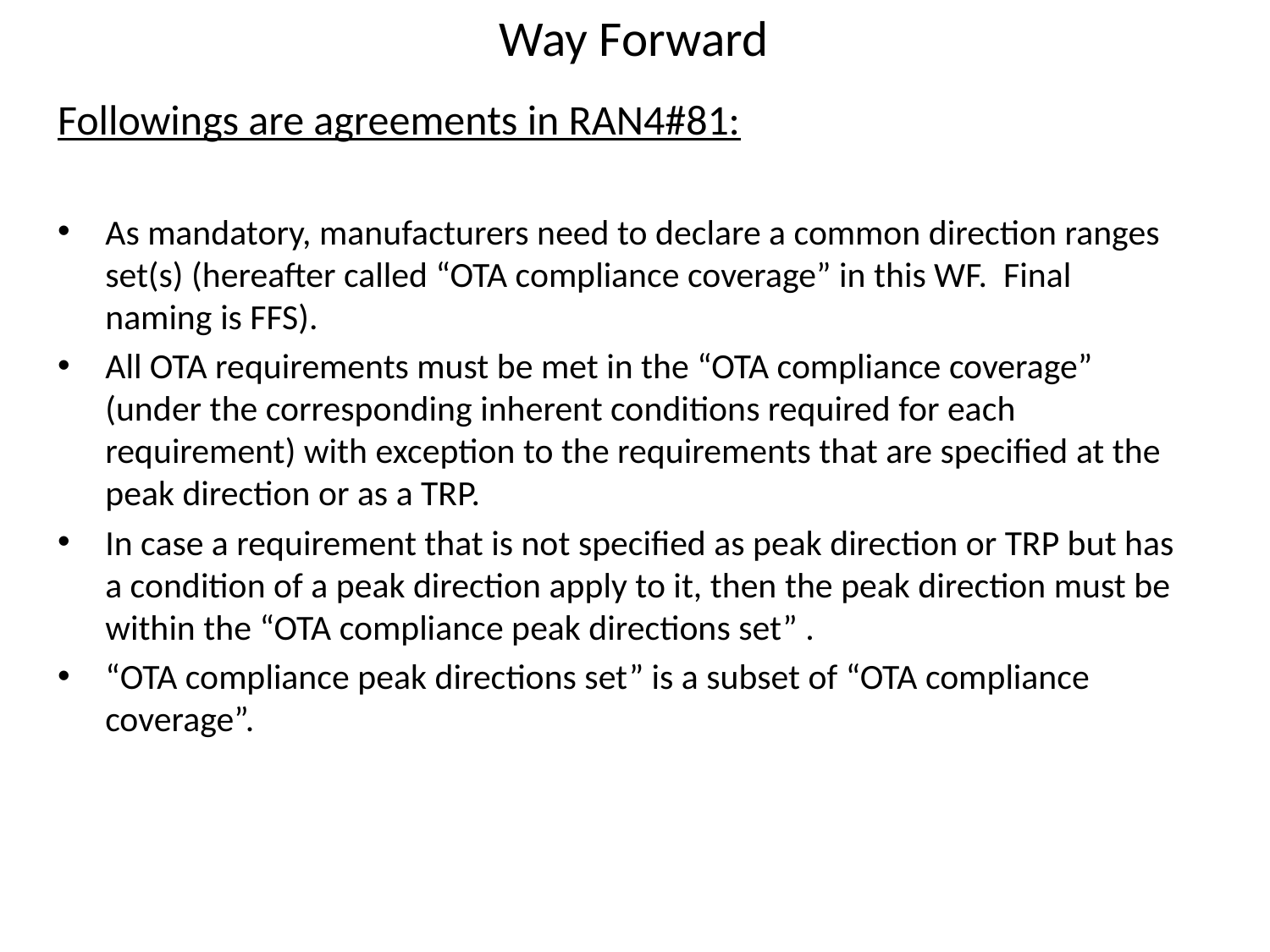

# Way Forward
Followings are agreements in RAN4#81:

As mandatory, manufacturers need to declare a common direction ranges set(s) (hereafter called “OTA compliance coverage” in this WF.  Final naming is FFS).
All OTA requirements must be met in the “OTA compliance coverage” (under the corresponding inherent conditions required for each requirement) with exception to the requirements that are specified at the peak direction or as a TRP.
In case a requirement that is not specified as peak direction or TRP but has a condition of a peak direction apply to it, then the peak direction must be within the “OTA compliance peak directions set” .
“OTA compliance peak directions set” is a subset of “OTA compliance coverage”.